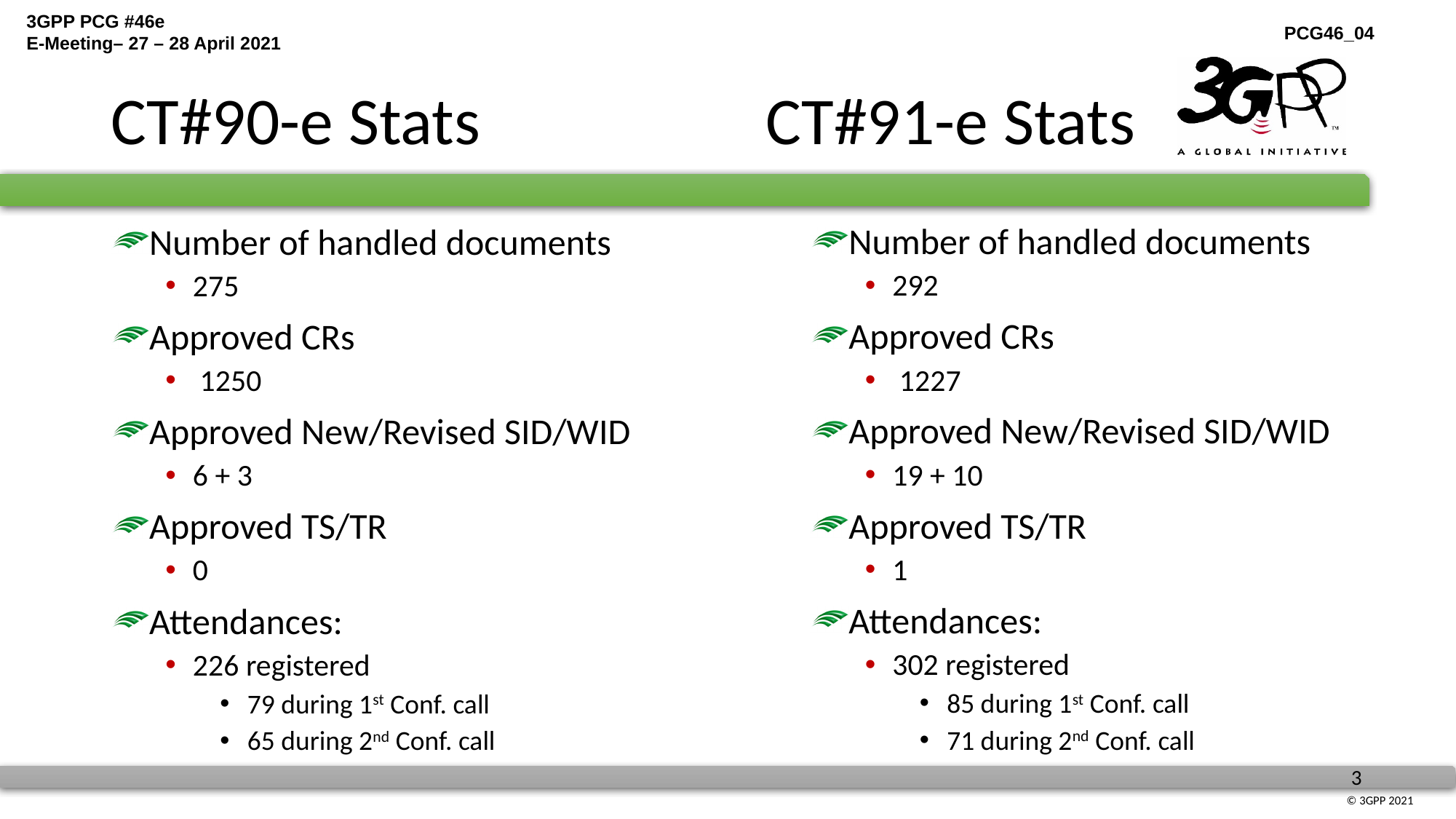

# CT#90-e Stats			CT#91-e Stats
Number of handled documents
292
Approved CRs
 1227
Approved New/Revised SID/WID
19 + 10
Approved TS/TR
1
Attendances:
302 registered
85 during 1st Conf. call
71 during 2nd Conf. call
Number of handled documents
275
Approved CRs
 1250
Approved New/Revised SID/WID
6 + 3
Approved TS/TR
0
Attendances:
226 registered
79 during 1st Conf. call
65 during 2nd Conf. call